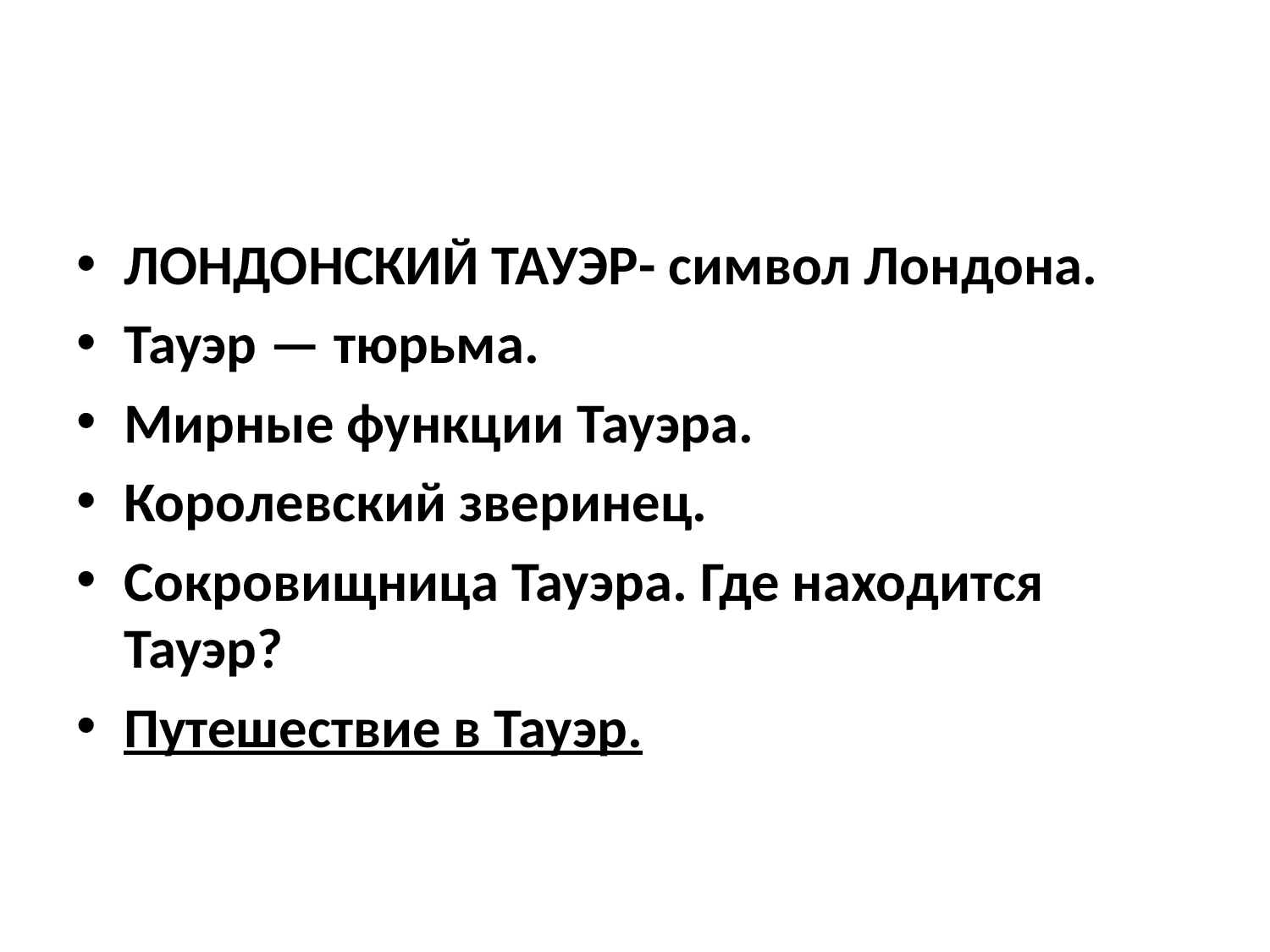

#
ЛОНДОНСКИЙ ТАУЭР- символ Лондона.
Тауэр — тюрьма.
Мирные функции Тауэра.
Королевский зверинец.
Сокровищница Тауэра. Где находится Тауэр?
Путешествие в Тауэр.